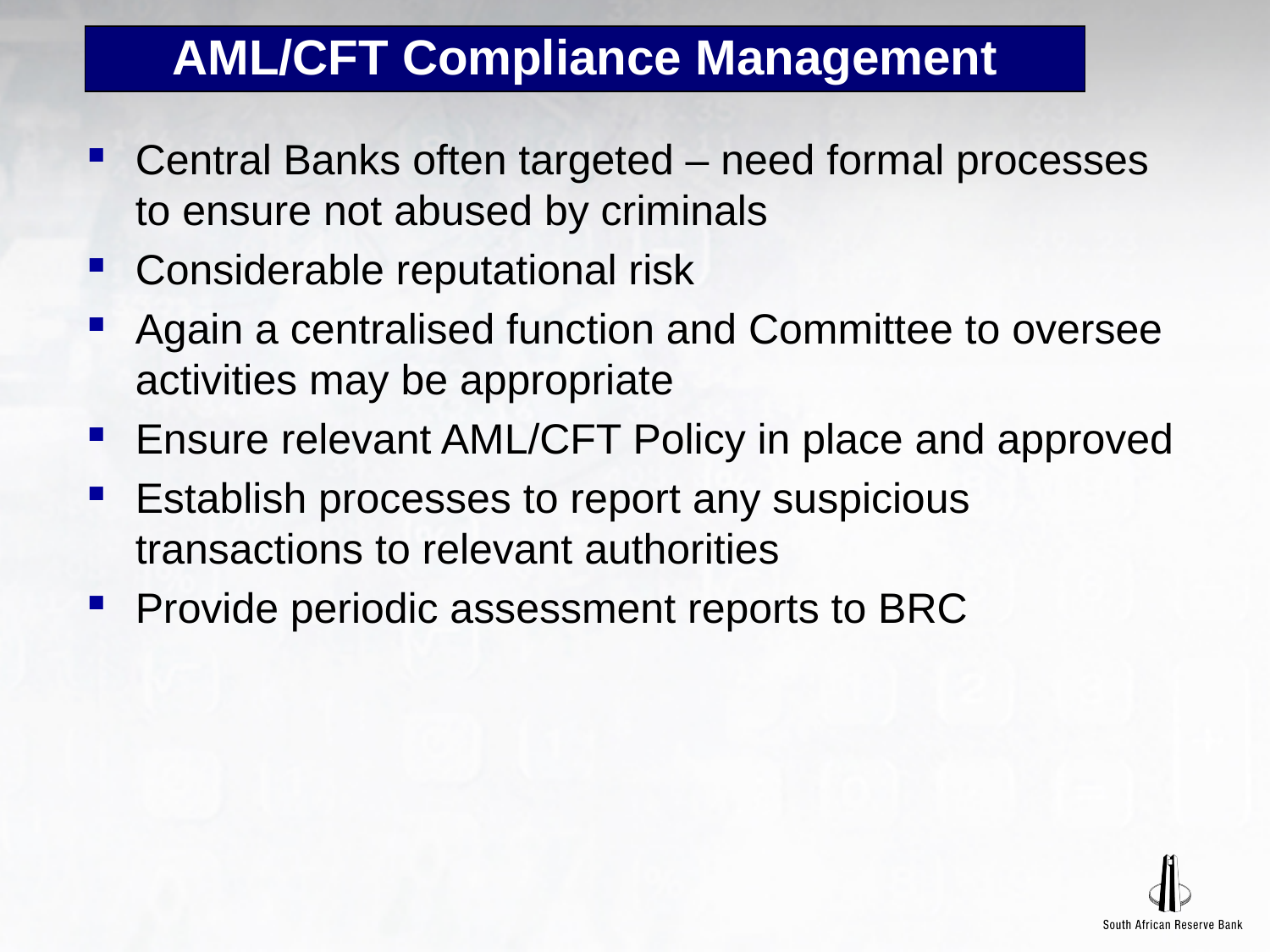

# AML/CFT Compliance Management
Central Banks often targeted – need formal processes to ensure not abused by criminals
Considerable reputational risk
Again a centralised function and Committee to oversee activities may be appropriate
Ensure relevant AML/CFT Policy in place and approved
Establish processes to report any suspicious transactions to relevant authorities
Provide periodic assessment reports to BRC